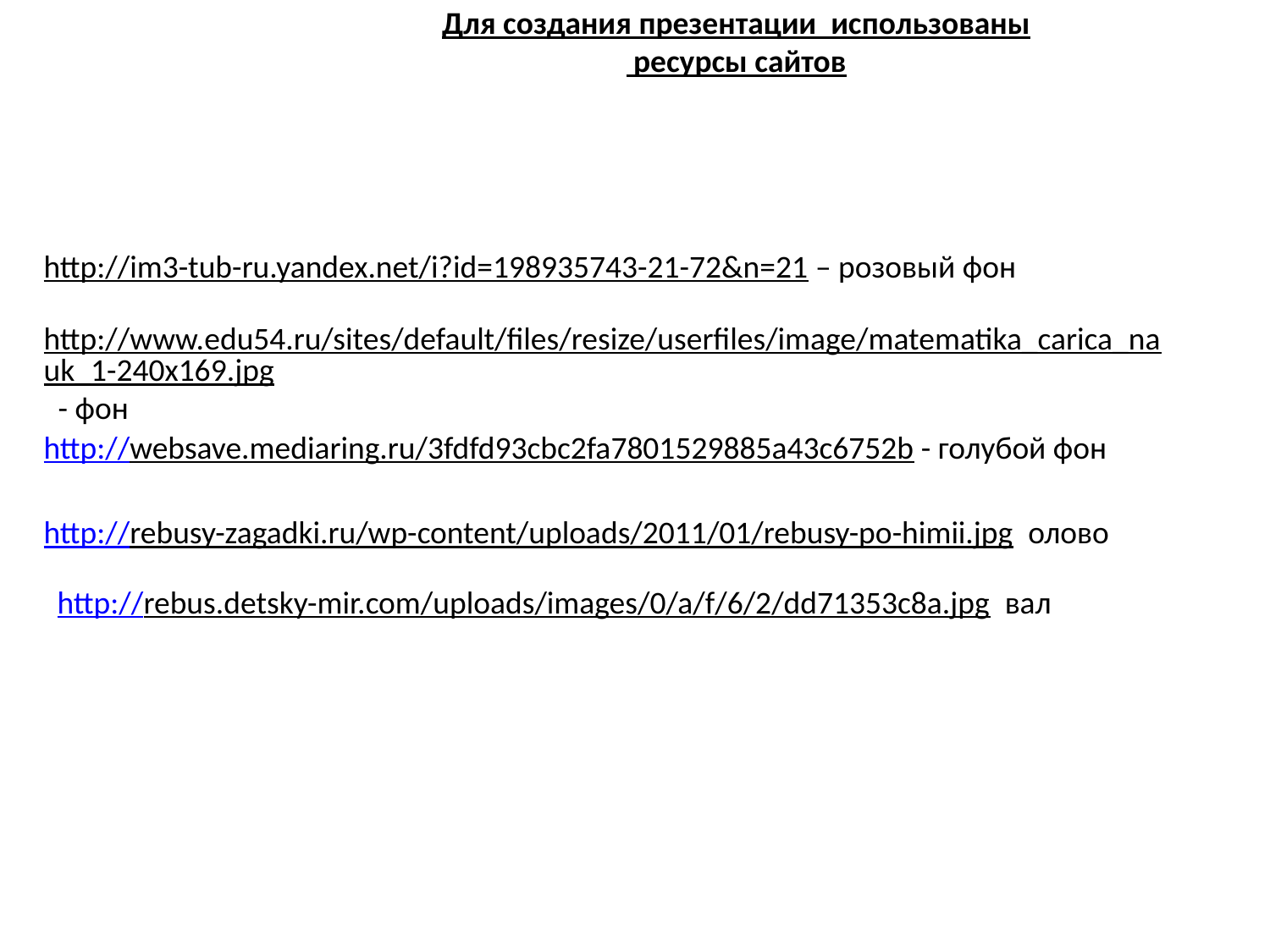

Для создания презентации  использованы
 ресурсы сайтов
http://im3-tub-ru.yandex.net/i?id=198935743-21-72&n=21 – розовый фон
http://www.edu54.ru/sites/default/files/resize/userfiles/image/matematika_carica_nauk_1-240x169.jpg  - фон
http://websave.mediaring.ru/3fdfd93cbc2fa7801529885a43c6752b - голубой фон
http://rebusy-zagadki.ru/wp-content/uploads/2011/01/rebusy-po-himii.jpg  олово
http://rebus.detsky-mir.com/uploads/images/0/a/f/6/2/dd71353c8a.jpg  вал